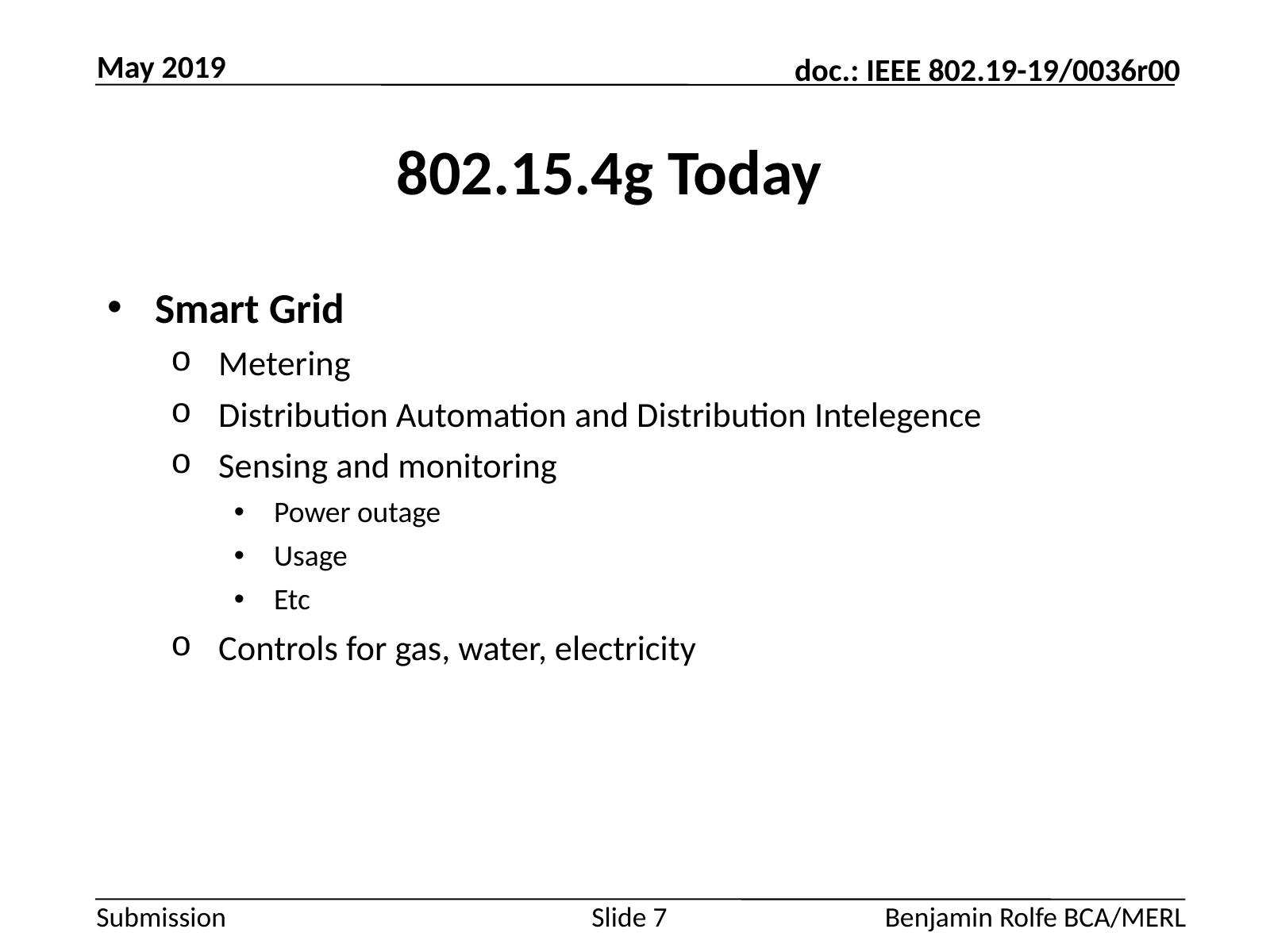

May 2019
# 802.15.4g Today
Smart Grid
Metering
Distribution Automation and Distribution Intelegence
Sensing and monitoring
Power outage
Usage
Etc
Controls for gas, water, electricity

Slide 7
Benjamin Rolfe BCA/MERL